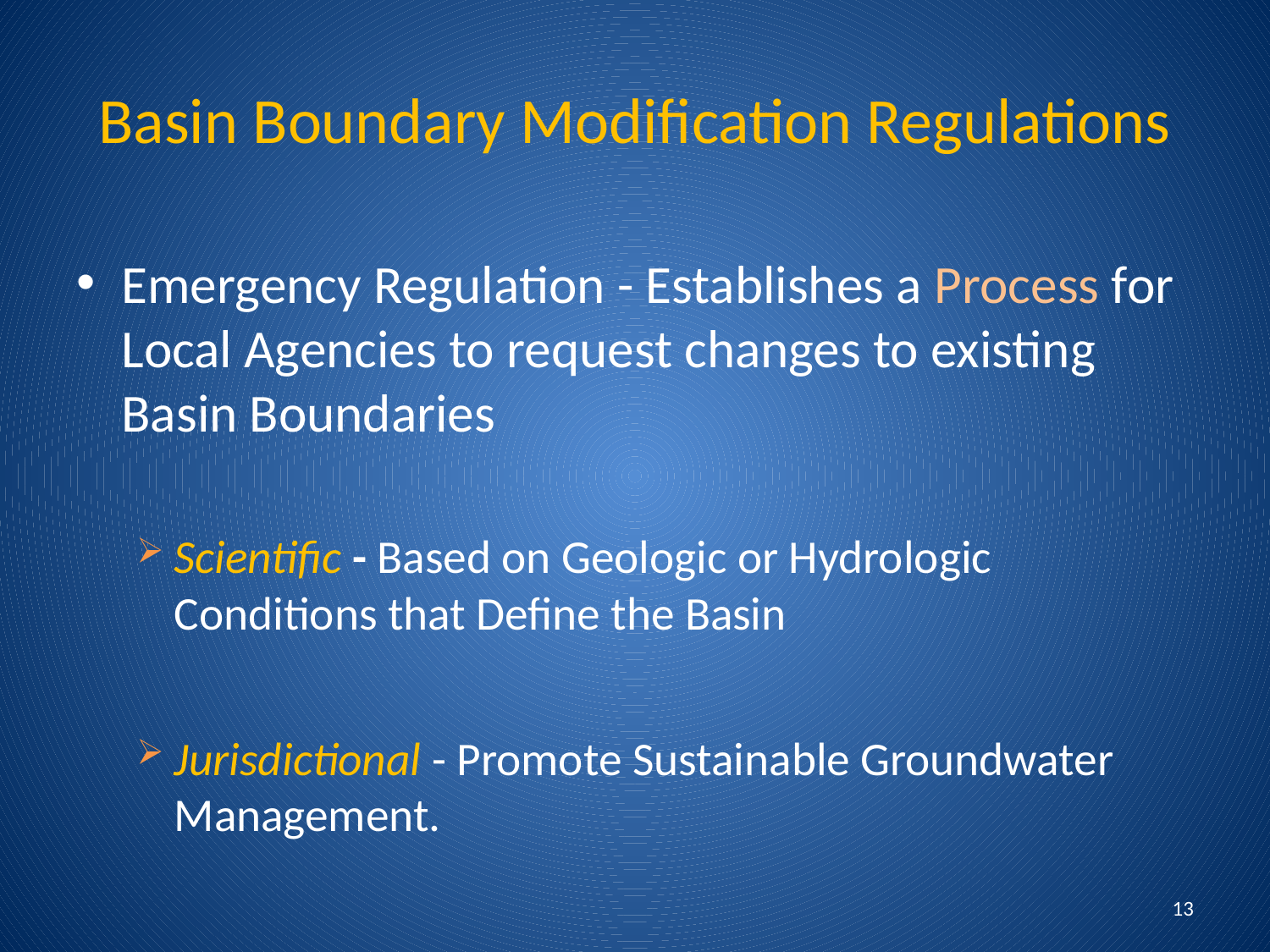

# Basin Boundary Modification Regulations
Emergency Regulation - Establishes a Process for Local Agencies to request changes to existing Basin Boundaries

Scientific - Based on Geologic or Hydrologic Conditions that Define the Basin

Jurisdictional - Promote Sustainable Groundwater Management.

13